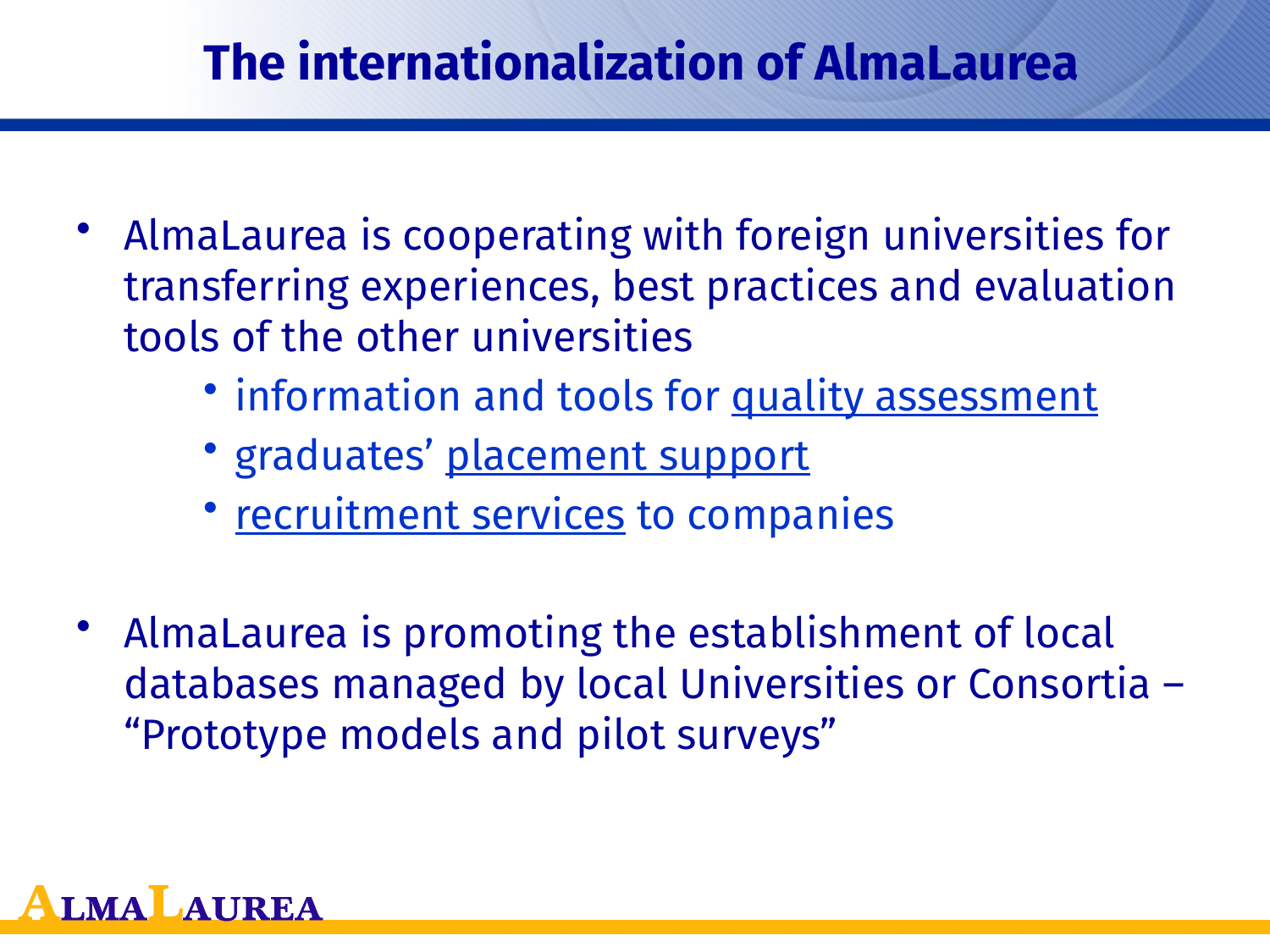

# The internationalization of AlmaLaurea
AlmaLaurea is cooperating with foreign universities for transferring experiences, best practices and evaluation tools of the other universities
information and tools for quality assessment
graduates’ placement support
recruitment services to companies

AlmaLaurea is promoting the establishment of local databases managed by local Universities or Consortia – “Prototype models and pilot surveys”